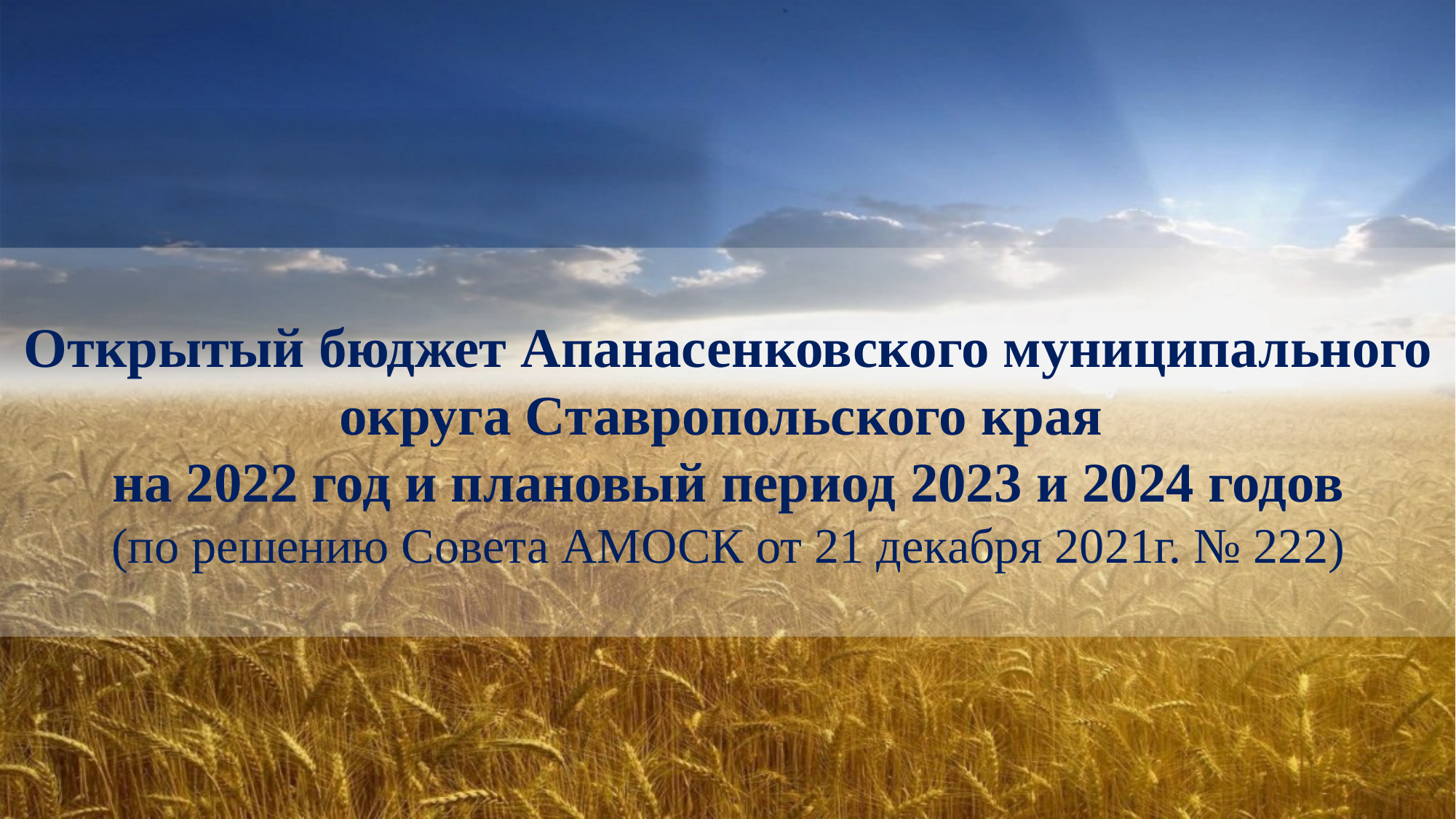

# Открытый бюджет Апанасенковского муниципального округа Ставропольского края на 2022 год и плановый период 2023 и 2024 годов (по решению Cовета АМОСК от 21 декабря 2021г. № 222)